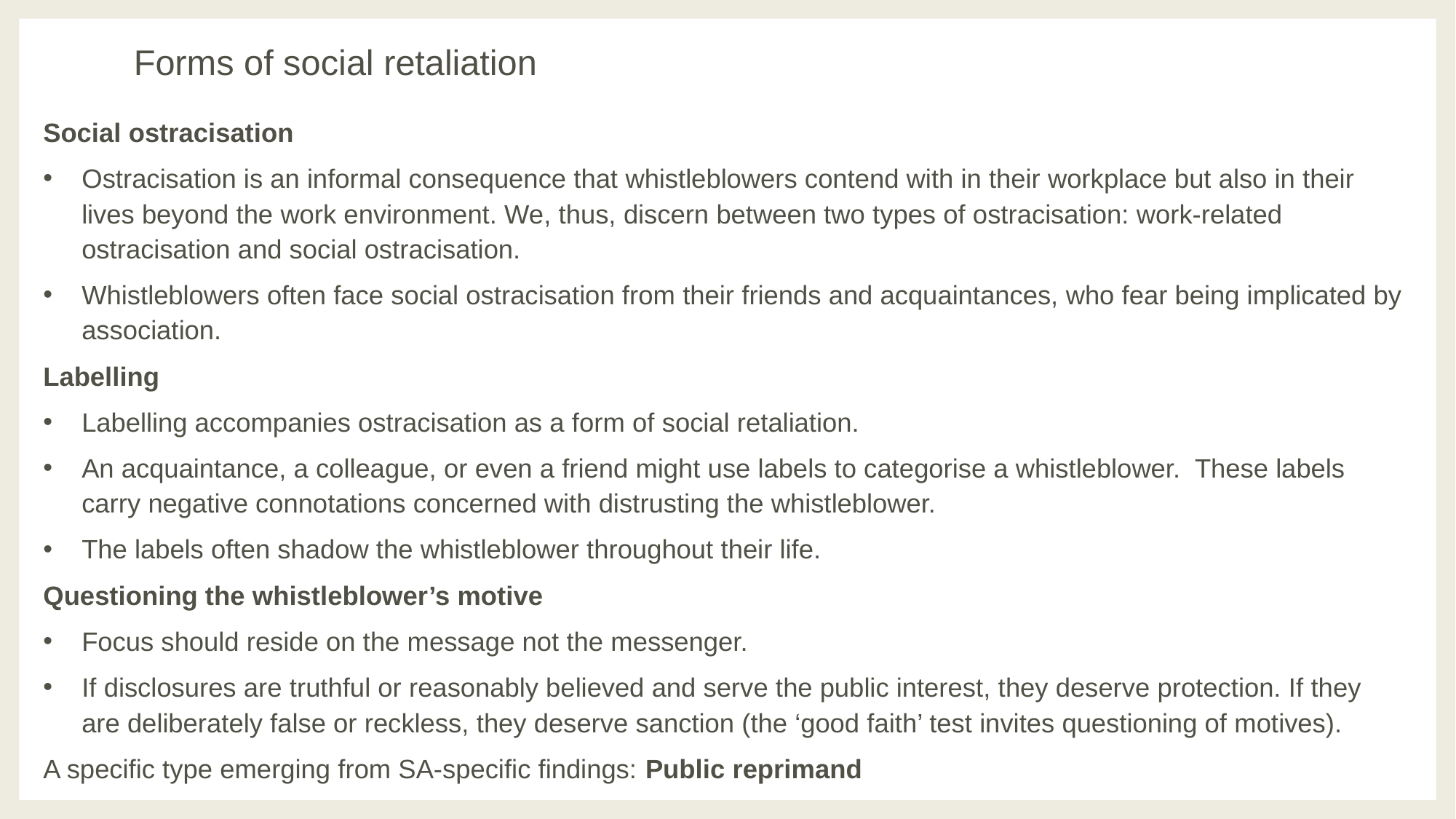

# Forms of social retaliation
Social ostracisation
Ostracisation is an informal consequence that whistleblowers contend with in their workplace but also in their lives beyond the work environment. We, thus, discern between two types of ostracisation: work-related ostracisation and social ostracisation.
Whistleblowers often face social ostracisation from their friends and acquaintances, who fear being implicated by association.
Labelling
Labelling accompanies ostracisation as a form of social retaliation.
An acquaintance, a colleague, or even a friend might use labels to categorise a whistleblower.  These labels carry negative connotations concerned with distrusting the whistleblower.
The labels often shadow the whistleblower throughout their life.
Questioning the whistleblower’s motive
Focus should reside on the message not the messenger.
If disclosures are truthful or reasonably believed and serve the public interest, they deserve protection. If they are deliberately false or reckless, they deserve sanction (the ‘good faith’ test invites questioning of motives).
A specific type emerging from SA-specific findings: Public reprimand